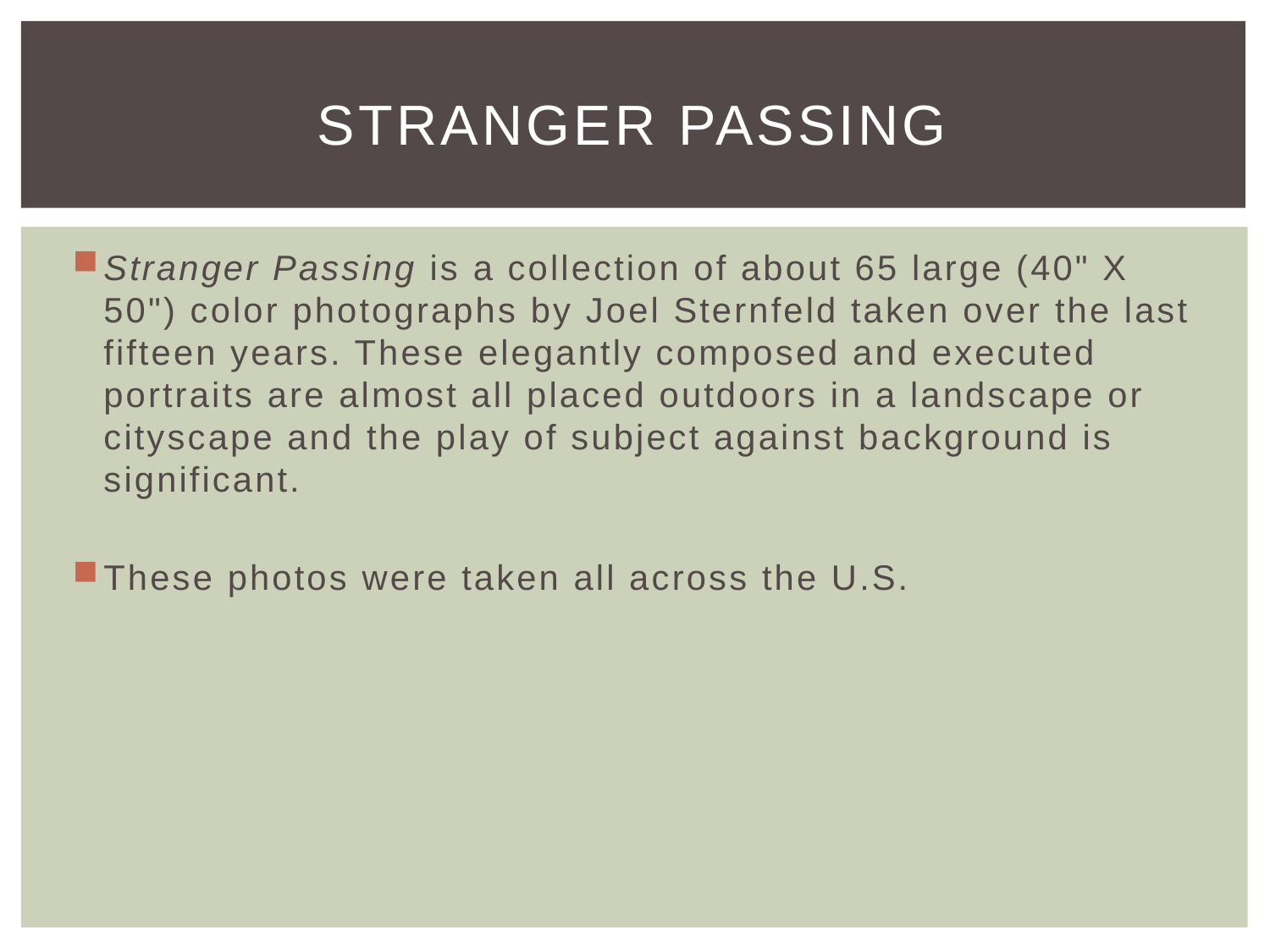

# Stranger passing
Stranger Passing is a collection of about 65 large (40" X 50") color photographs by Joel Sternfeld taken over the last fifteen years. These elegantly composed and executed portraits are almost all placed outdoors in a landscape or cityscape and the play of subject against background is significant.

These photos were taken all across the U.S.